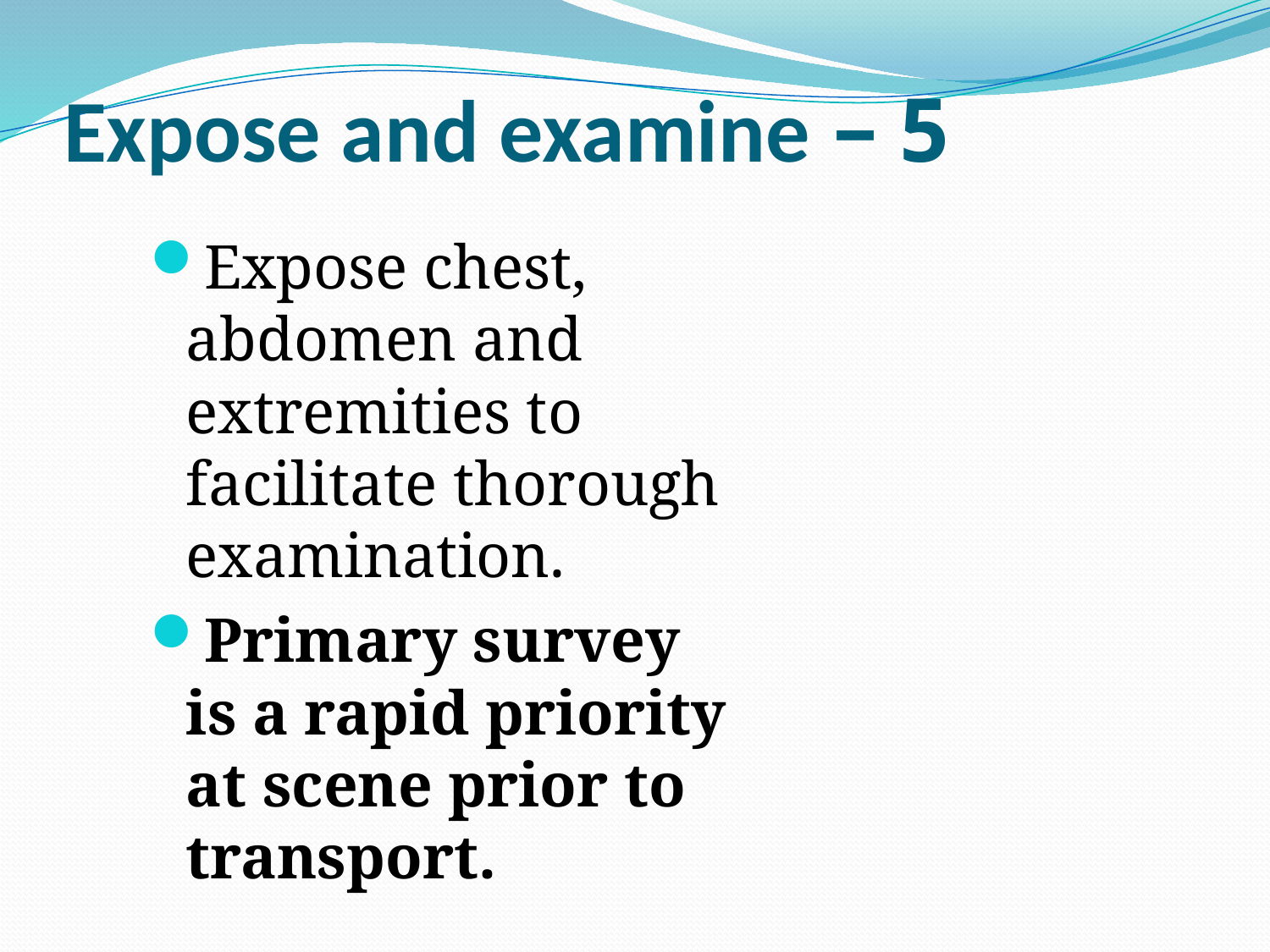

# 5 – Expose and examine

Expose chest, abdomen and extremities to facilitate thorough examination.
Primary survey is a rapid priority at scene prior to transport.